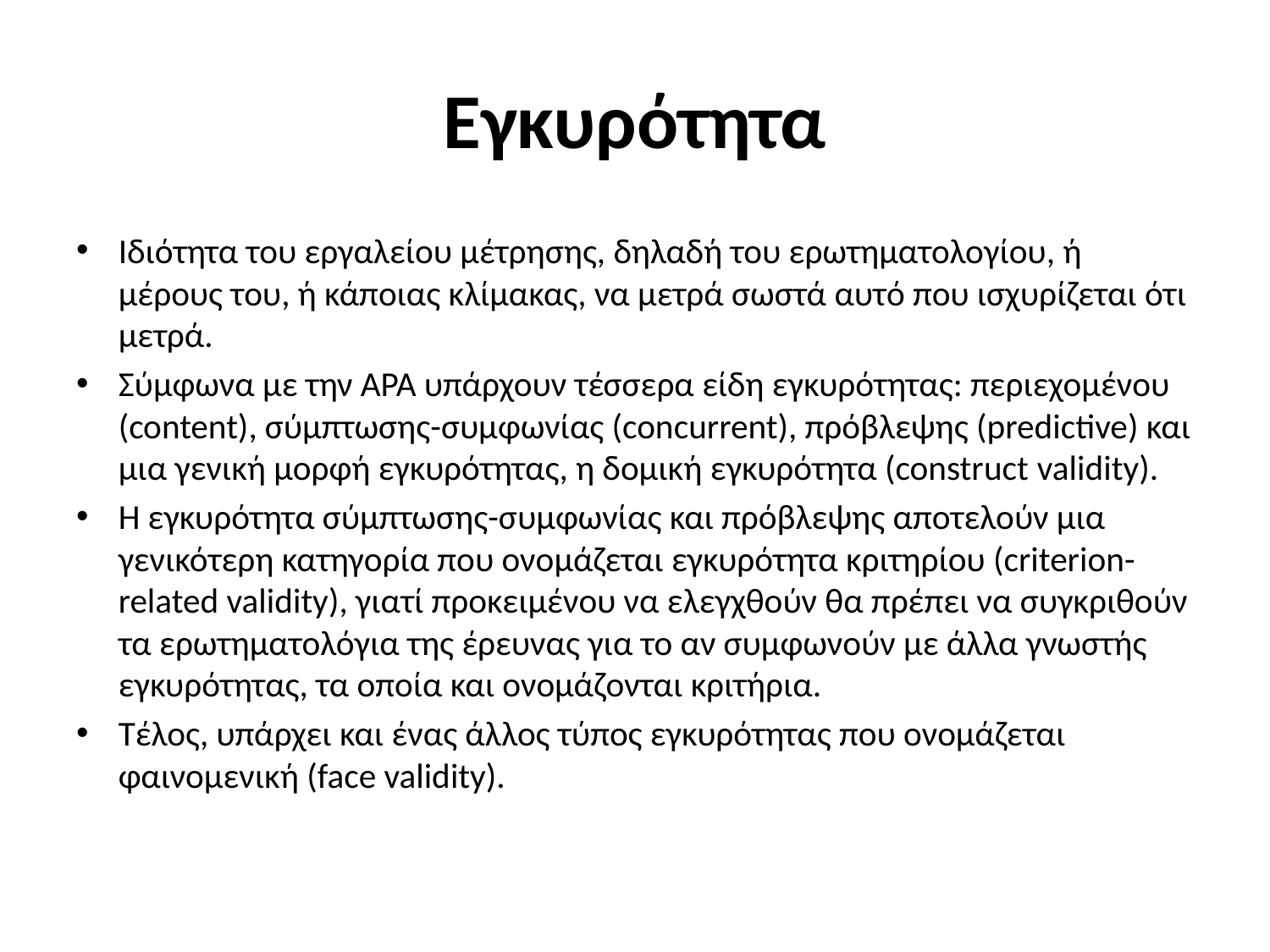

# Εγκυρότητα
Ιδιότητα του εργαλείου μέτρησης, δηλαδή του ερωτηματολογίου, ή μέρους του, ή κάποιας κλίμακας, να μετρά σωστά αυτό που ισχυρίζεται ότι μετρά.
Σύμφωνα με την APA υπάρχουν τέσσερα είδη εγκυρότητας: περιεχομένου (content), σύμπτωσης-συμφωνίας (concurrent), πρόβλεψης (predictive) και μια γενική μορφή εγκυρότητας, η δομική εγκυρότητα (construct validity).
H εγκυρότητα σύμπτωσης-συμφωνίας και πρόβλεψης αποτελούν μια γενικότερη κατηγορία που ονομάζεται εγκυρότητα κριτηρίου (criterion-related validity), γιατί προκειμένου να ελεγχθούν θα πρέπει να συγκριθούν τα ερωτηματολόγια της έρευνας για το αν συμφωνούν με άλλα γνωστής εγκυρότητας, τα οποία και ονομάζονται κριτήρια.
Τέλος, υπάρχει και ένας άλλος τύπος εγκυρότητας που ονομάζεται φαινομενική (face validity).